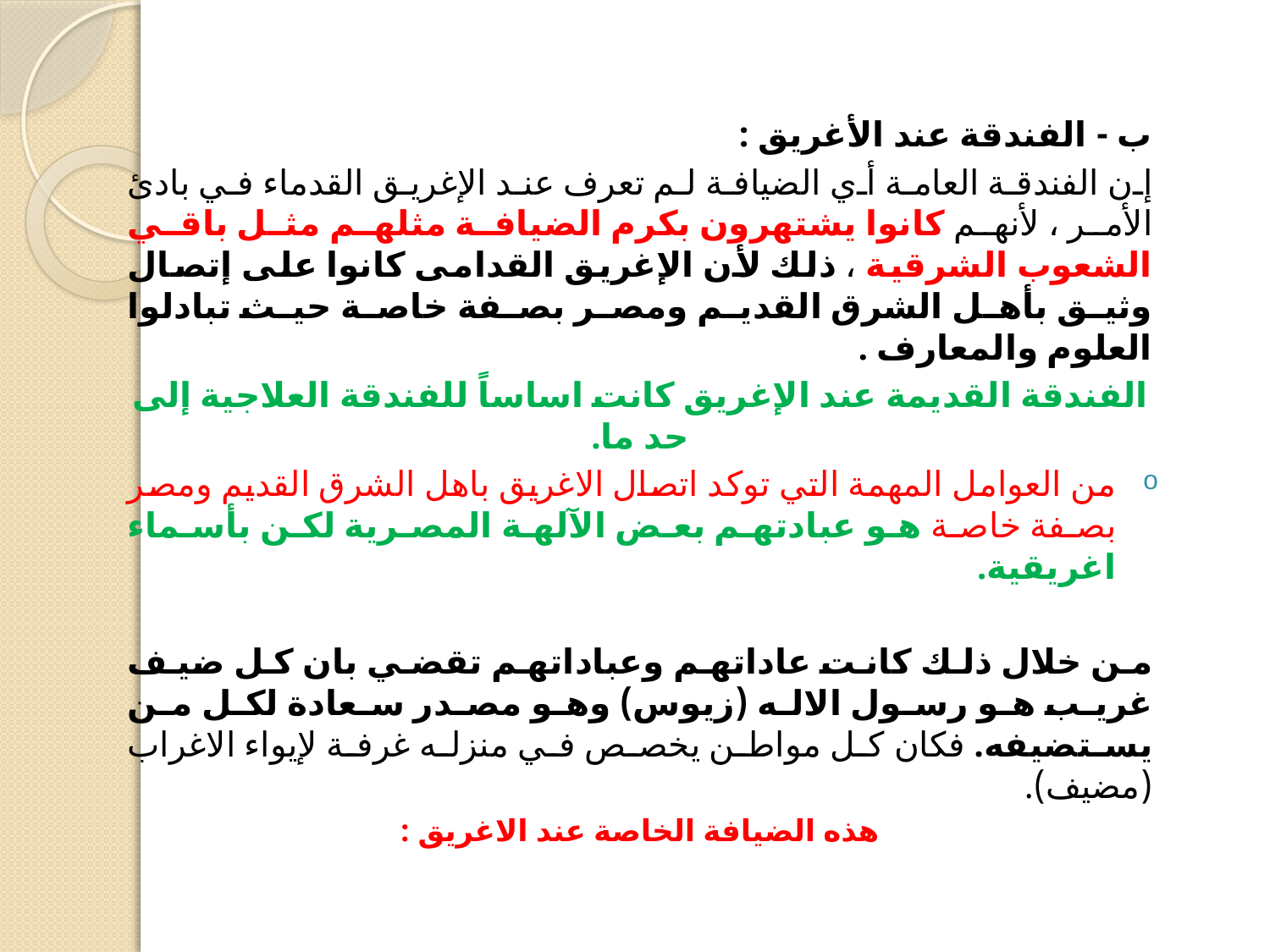

ب - الفندقة عند الأغريق :
إن الفندقة العامة أي الضيافة لم تعرف عند الإغريق القدماء في بادئ الأمر ، لأنهم كانوا يشتهرون بكرم الضيافة مثلهم مثل باقي الشعوب الشرقية ، ذلك لأن الإغريق القدامى كانوا على إتصال وثيق بأهل الشرق القديم ومصر بصفة خاصة حيث تبادلوا العلوم والمعارف .
الفندقة القديمة عند الإغريق كانت اساساً للفندقة العلاجية إلى حد ما.
من العوامل المهمة التي توكد اتصال الاغريق باهل الشرق القديم ومصر بصفة خاصة هو عبادتهم بعض الآلهة المصرية لكن بأسماء اغريقية.

من خلال ذلك كانت عاداتهم وعباداتهم تقضي بان كل ضيف غريب هو رسول الاله (زيوس) وهو مصدر سعادة لكل من يستضيفه. فكان كل مواطن يخصص في منزله غرفة لإيواء الاغراب (مضيف).
هذه الضيافة الخاصة عند الاغريق :